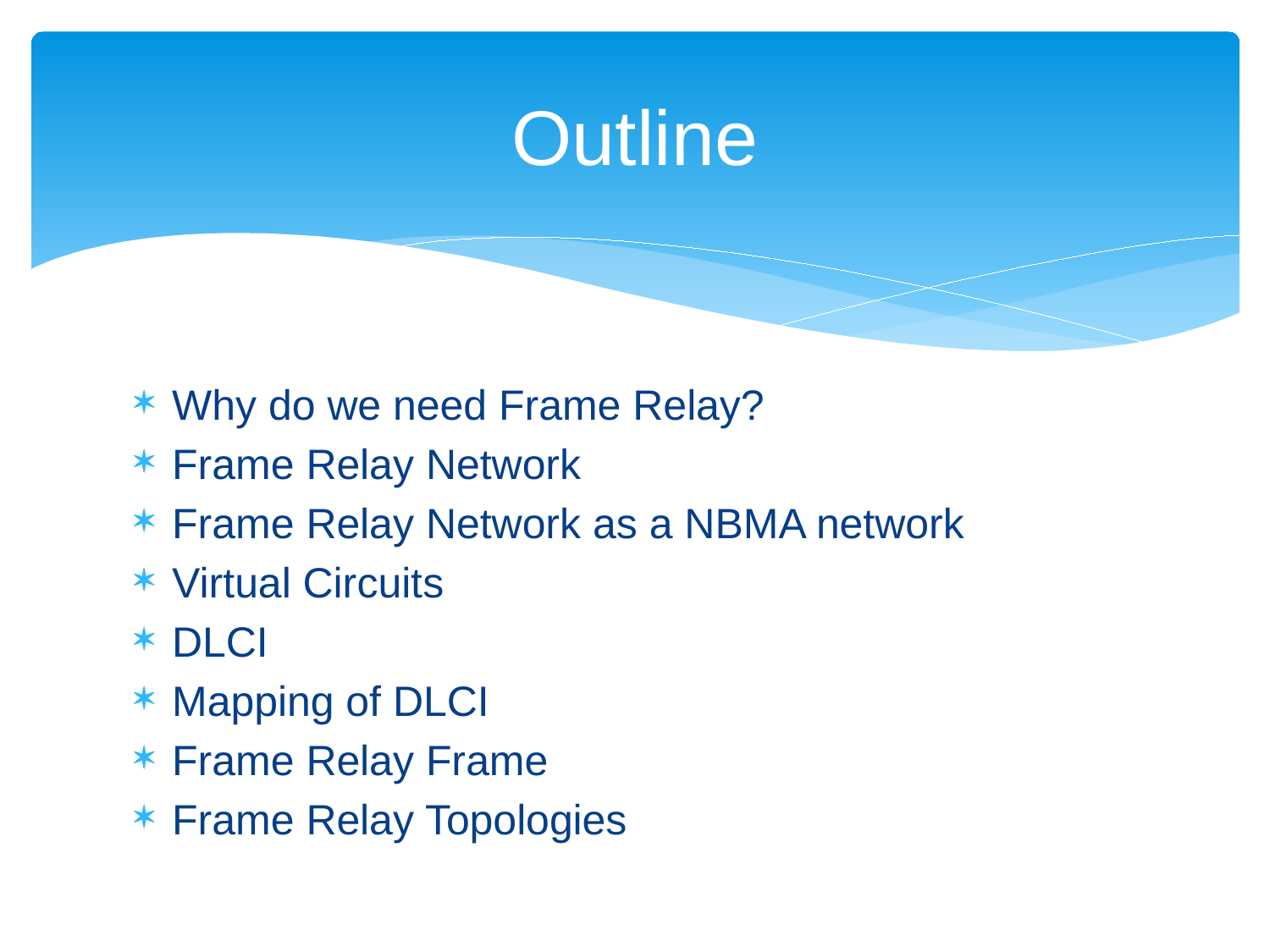

# Outline
Why do we need Frame Relay?
Frame Relay Network
Frame Relay Network as a NBMA network
Virtual Circuits
DLCI
Mapping of DLCI
Frame Relay Frame
Frame Relay Topologies